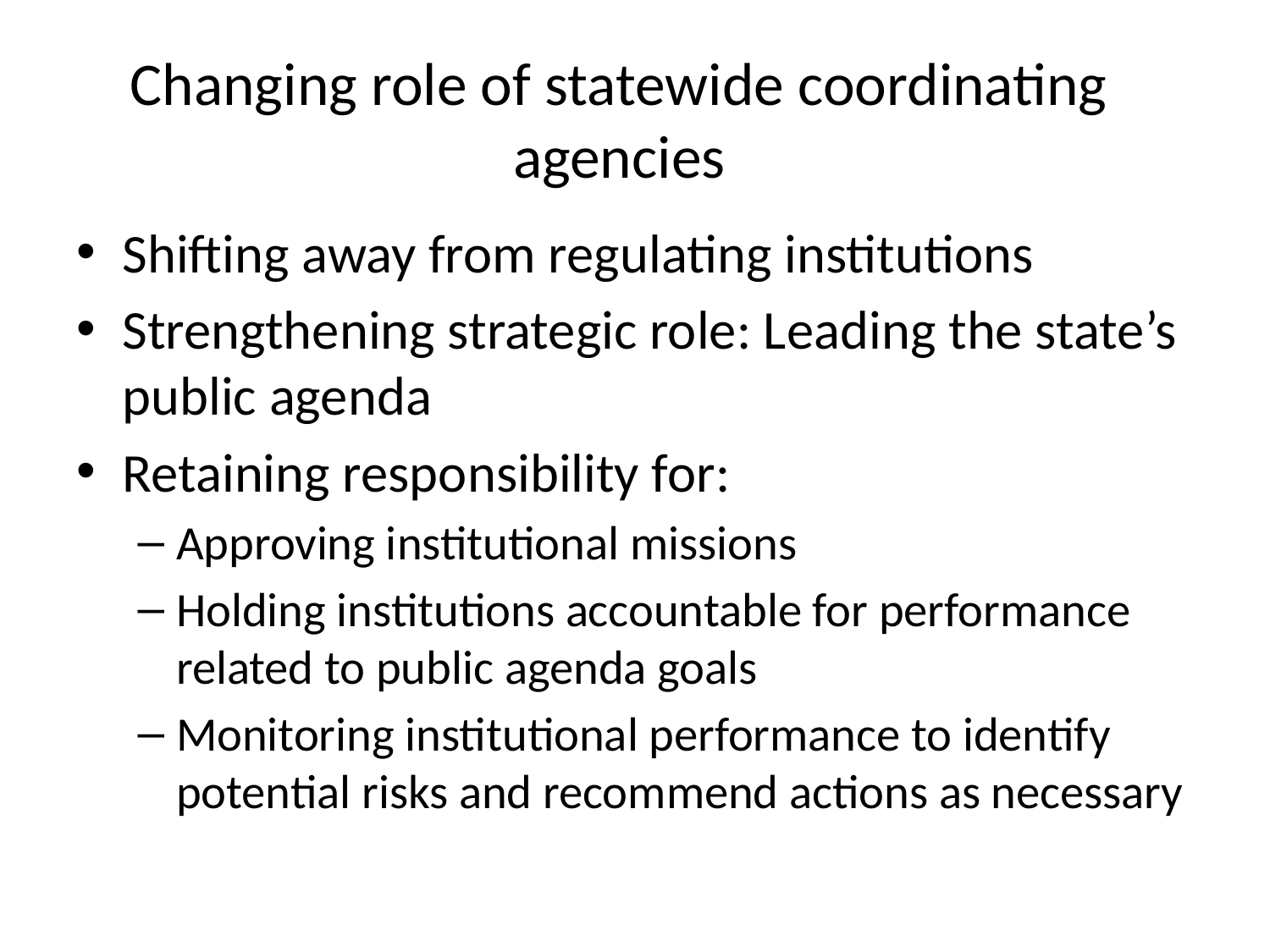

# Changing role of statewide coordinating agencies
Shifting away from regulating institutions
Strengthening strategic role: Leading the state’s public agenda
Retaining responsibility for:
Approving institutional missions
Holding institutions accountable for performance related to public agenda goals
Monitoring institutional performance to identify potential risks and recommend actions as necessary